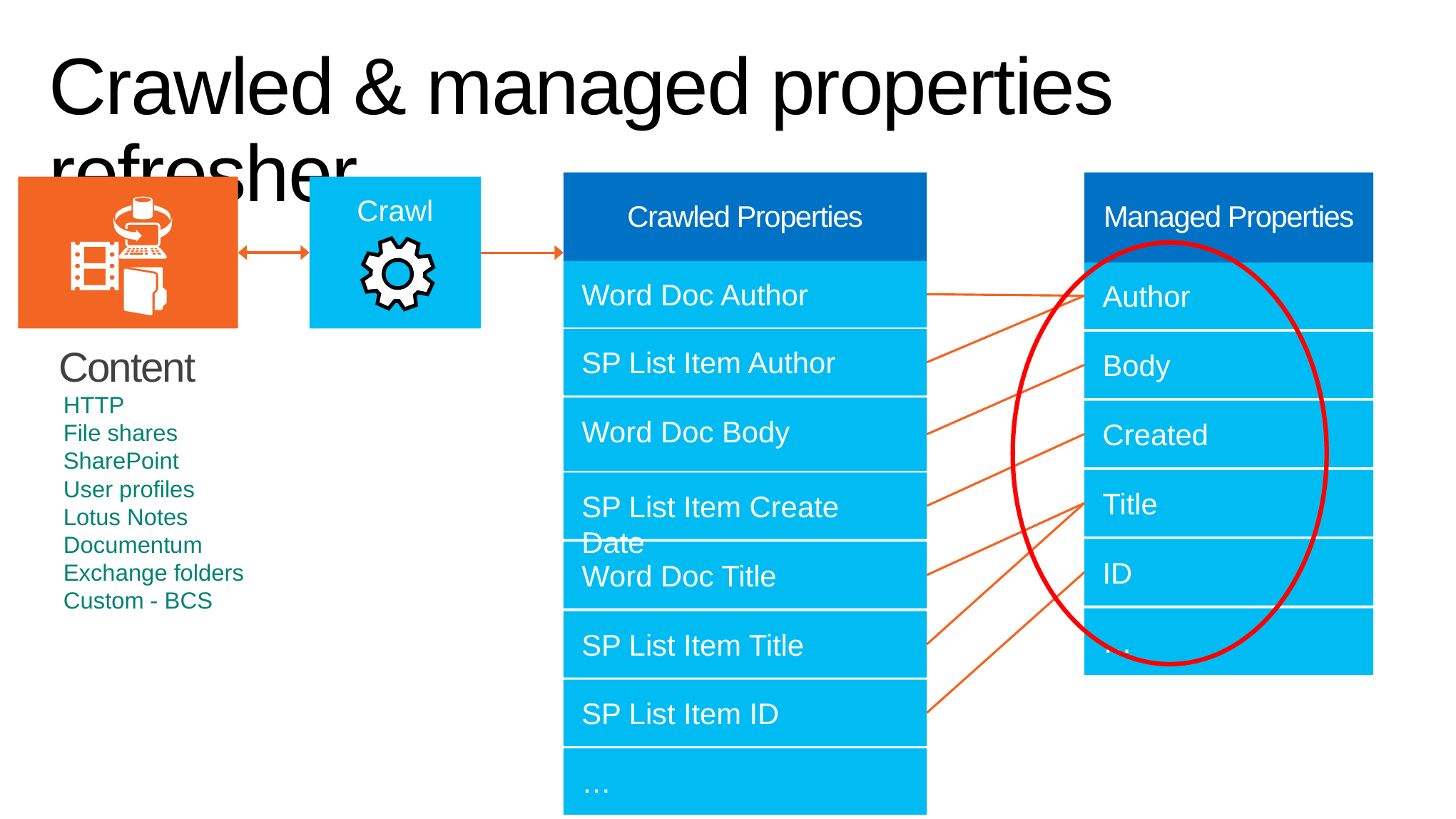

# Crawled & managed properties refresher
Crawled Properties
Managed Properties
Crawl

Content

Word Doc Author

Author

SP List Item Author

Body

HTTP
File shares
SharePoint
User profiles
Lotus Notes
Documentum
Exchange folders
Custom - BCS
Word Doc Body

Created

Title

SP List Item Create Date

ID

Word Doc Title

…

SP List Item Title

SP List Item ID

…